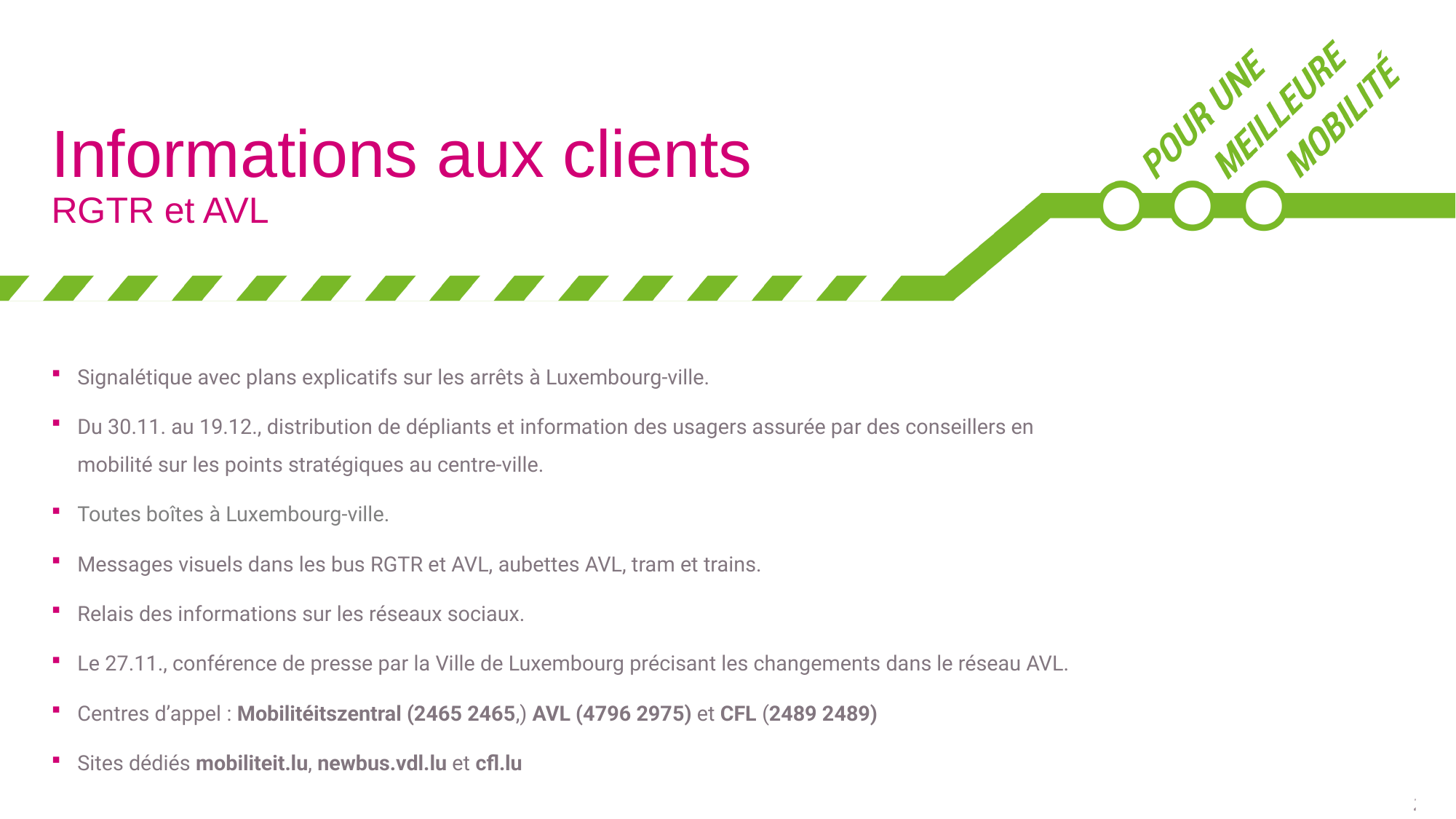

# Informations aux clients RGTR et AVL
Signalétique avec plans explicatifs sur les arrêts à Luxembourg-ville.
Du 30.11. au 19.12., distribution de dépliants et information des usagers assurée par des conseillers en mobilité sur les points stratégiques au centre-ville.
Toutes boîtes à Luxembourg-ville.
Messages visuels dans les bus RGTR et AVL, aubettes AVL, tram et trains.
Relais des informations sur les réseaux sociaux.
Le 27.11., conférence de presse par la Ville de Luxembourg précisant les changements dans le réseau AVL.
Centres d’appel : Mobilitéitszentral (2465 2465,) AVL (4796 2975) et CFL (2489 2489)
Sites dédiés mobiliteit.lu, newbus.vdl.lu et cfl.lu